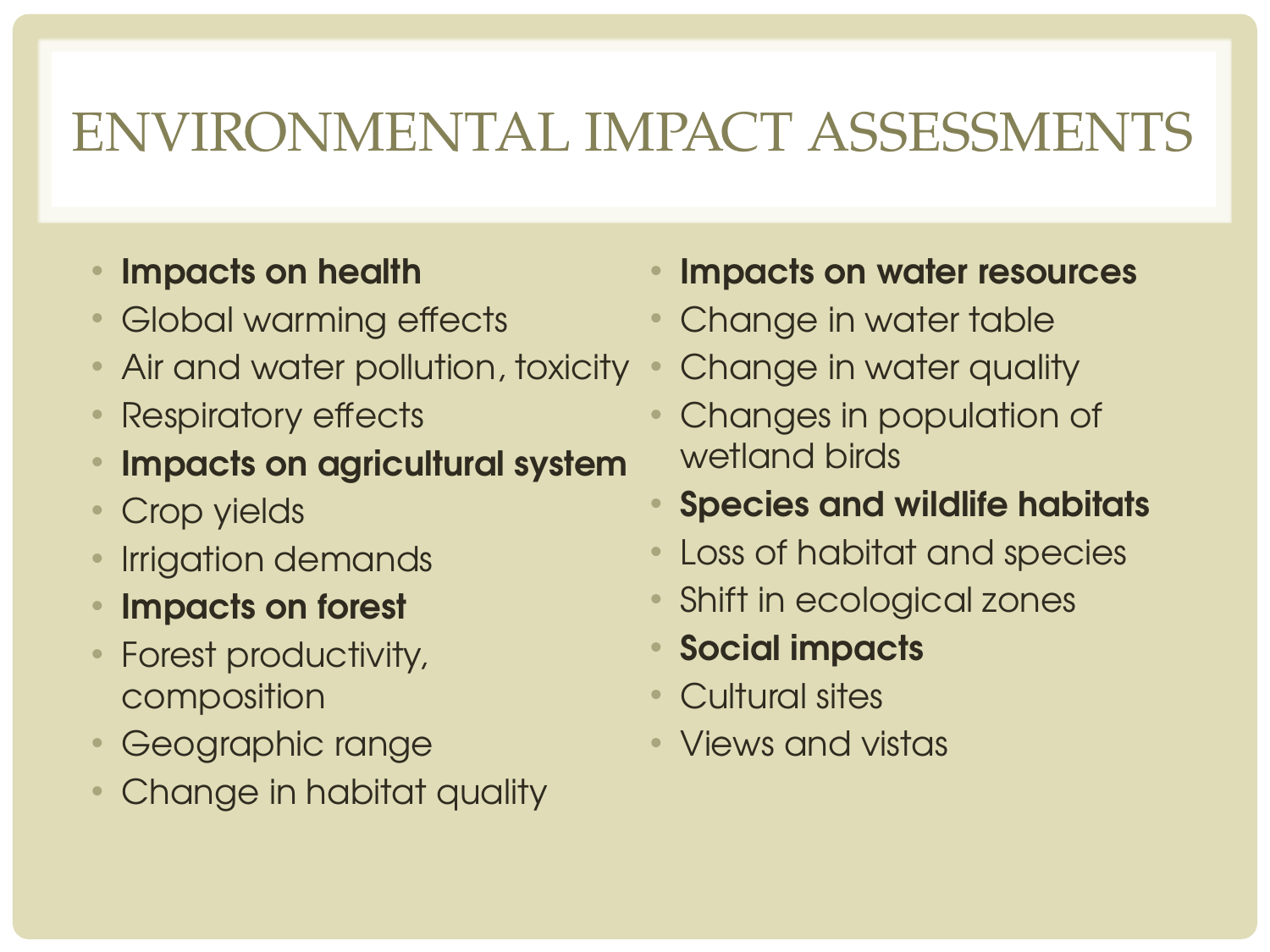

# Environmental Impact Assessments
Impacts on health
Global warming effects
Air and water pollution, toxicity
Respiratory effects
Impacts on agricultural system
Crop yields
Irrigation demands
Impacts on forest
Forest productivity, composition
Geographic range
Change in habitat quality
Impacts on water resources
Change in water table
Change in water quality
Changes in population of wetland birds
Species and wildlife habitats
Loss of habitat and species
Shift in ecological zones
Social impacts
Cultural sites
Views and vistas